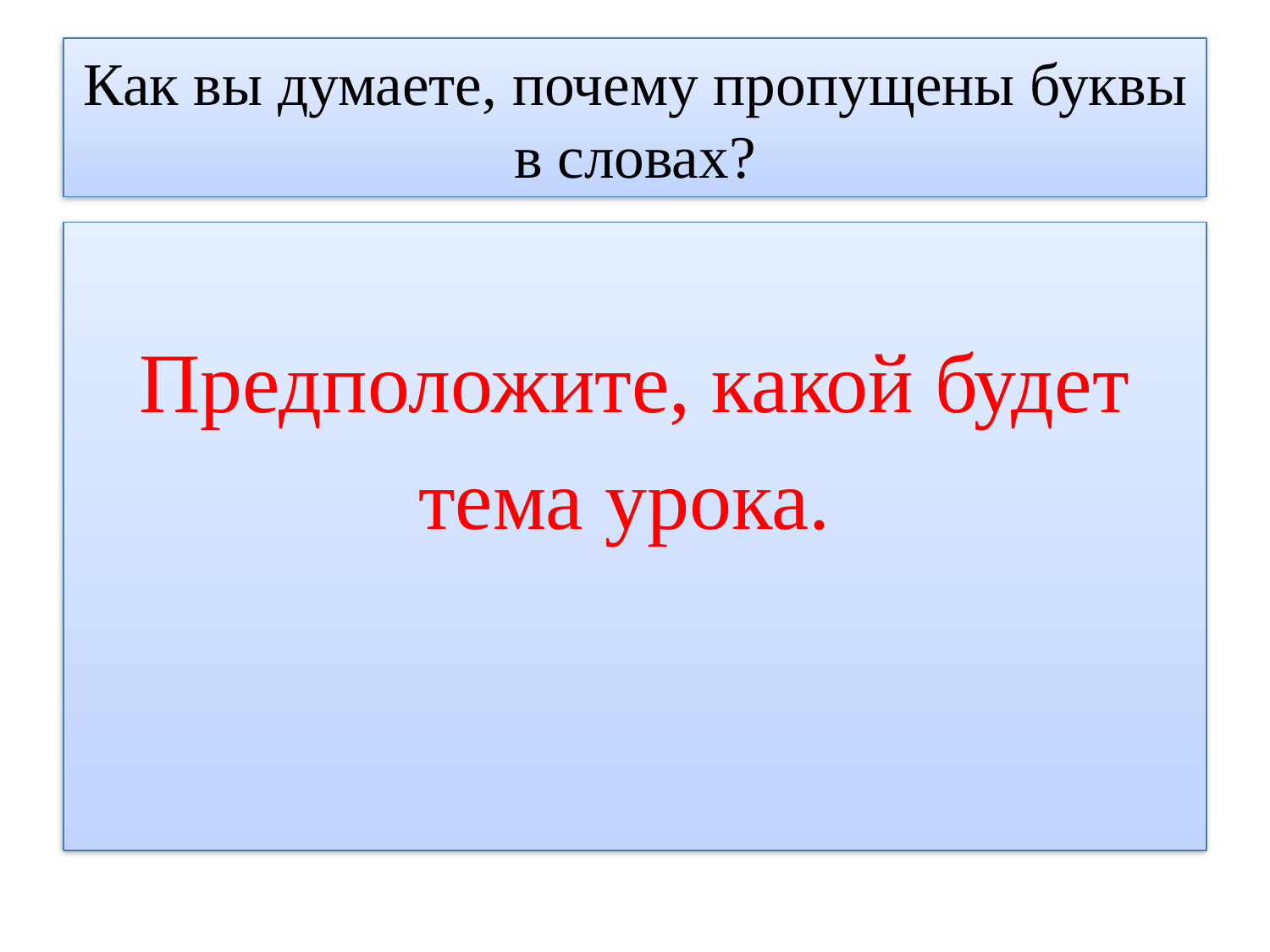

# Как вы думаете, почему пропущены буквы в словах?

Предположите, какой будет тема урока.